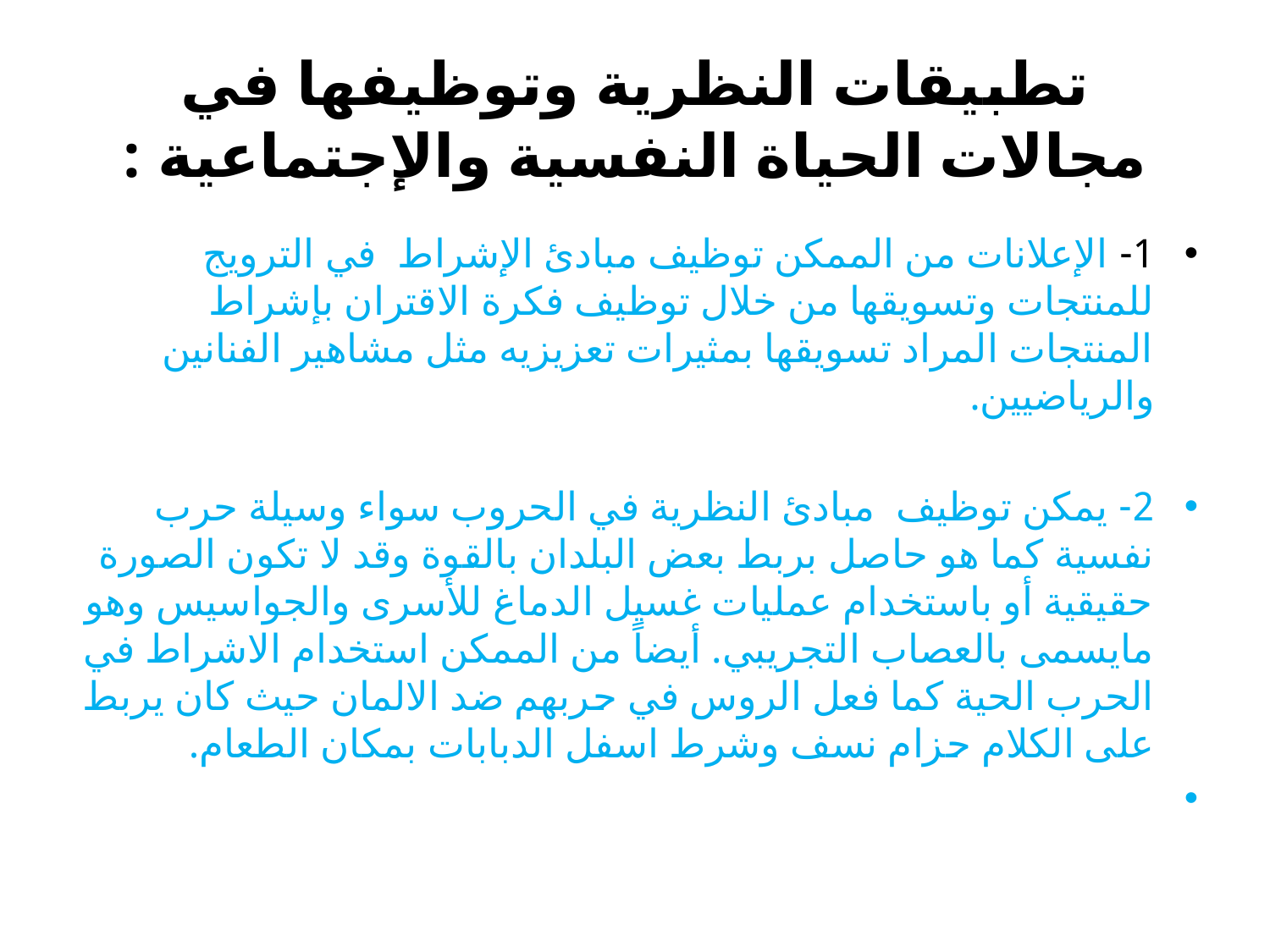

# تطبيقات النظرية وتوظيفها في مجالات الحياة النفسية والإجتماعية :
1- الإعلانات من الممكن توظيف مبادئ الإشراط  في الترويج للمنتجات وتسويقها من خلال توظيف فكرة الاقتران بإشراط المنتجات المراد تسويقها بمثيرات تعزيزيه مثل مشاهير الفنانين والرياضيين.

2- يمكن توظيف  مبادئ النظرية في الحروب سواء وسيلة حرب نفسية كما هو حاصل بربط بعض البلدان بالقوة وقد لا تكون الصورة حقيقية أو باستخدام عمليات غسيل الدماغ للأسرى والجواسيس وهو مايسمى بالعصاب التجريبي. أيضاً من الممكن استخدام الاشراط في الحرب الحية كما فعل الروس في حربهم ضد الالمان حيث كان يربط على الكلام حزام نسف وشرط اسفل الدبابات بمكان الطعام.